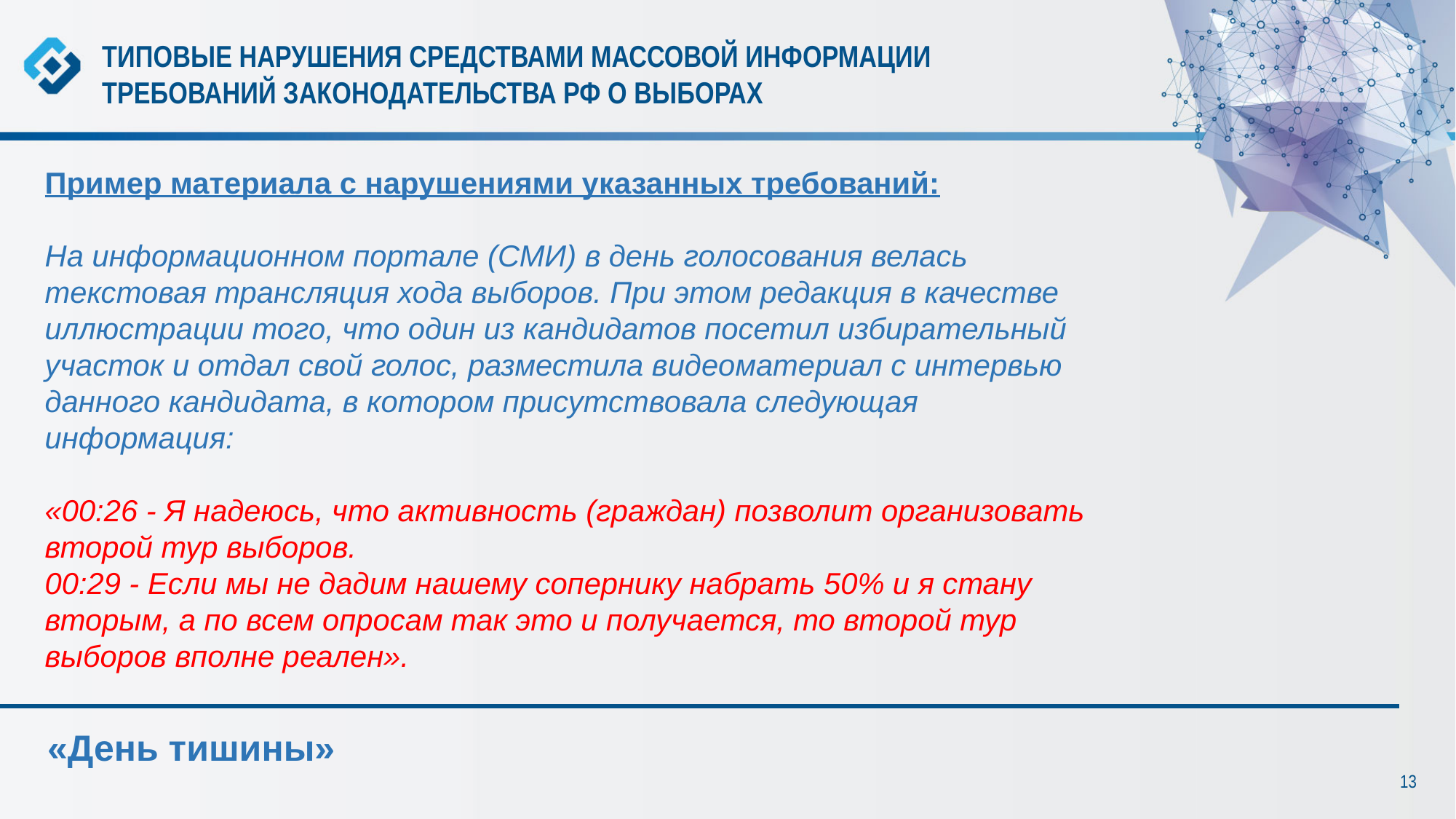

ТИПОВЫЕ НАРУШЕНИЯ СРЕДСТВАМИ МАССОВОЙ ИНФОРМАЦИИ
ТРЕБОВАНИЙ ЗАКОНОДАТЕЛЬСТВА РФ О ВЫБОРАХ
Пример материала с нарушениями указанных требований:

На информационном портале (СМИ) в день голосования велась текстовая трансляция хода выборов. При этом редакция в качестве иллюстрации того, что один из кандидатов посетил избирательный участок и отдал свой голос, разместила видеоматериал с интервью данного кандидата, в котором присутствовала следующая информация:

«00:26 - Я надеюсь, что активность (граждан) позволит организовать второй тур выборов.
00:29 - Если мы не дадим нашему сопернику набрать 50% и я стану вторым, а по всем опросам так это и получается, то второй тур выборов вполне реален».
«День тишины»
13